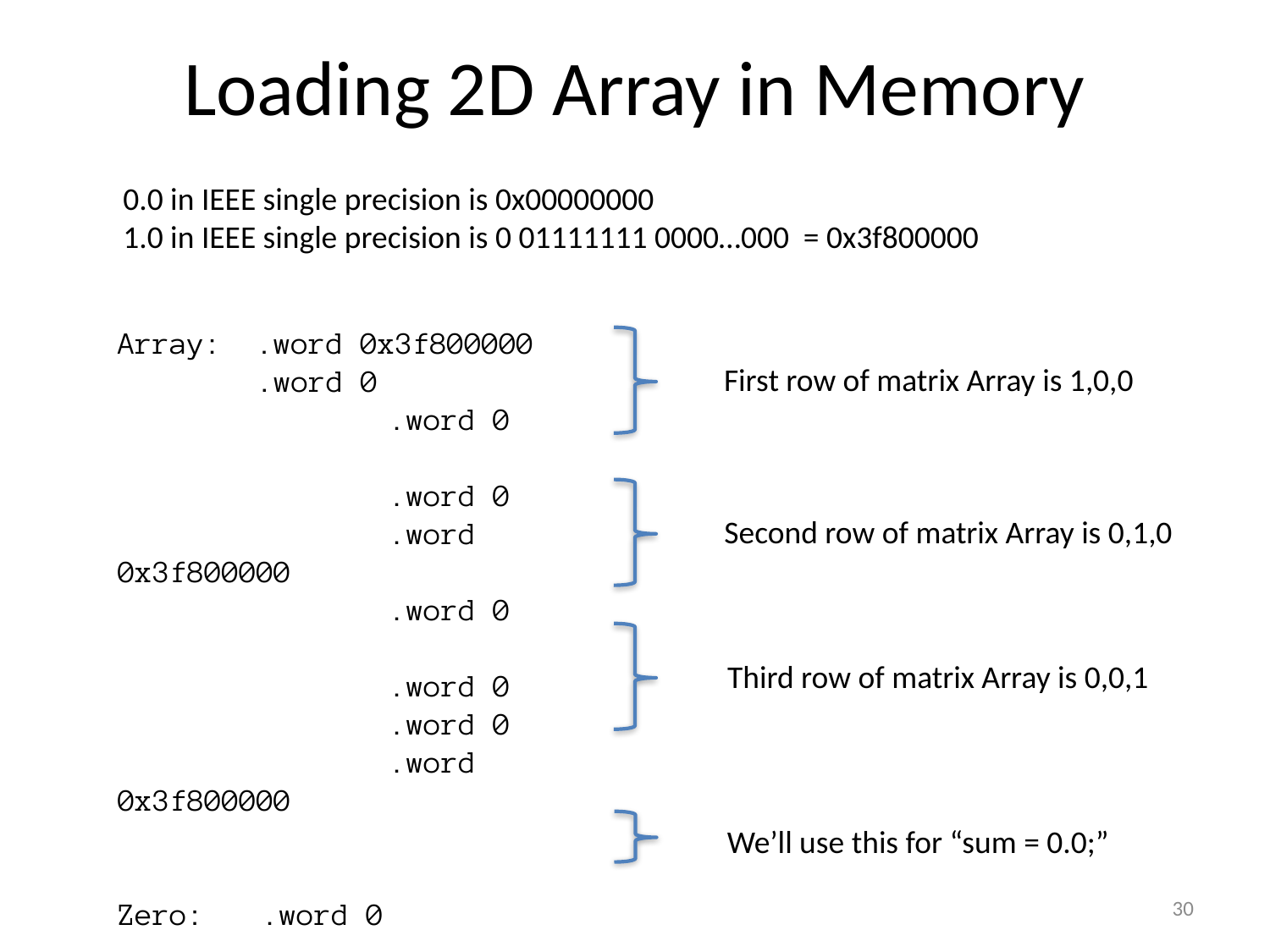

# Loading 2D Array in Memory
0.0 in IEEE single precision is 0x00000000
1.0 in IEEE single precision is 0 01111111 0000…000  = 0x3f800000
Array:  .word 0x3f800000
        .word 0
		 .word 0

		 .word 0
		 .word 0x3f800000
		 .word 0

		 .word 0
		 .word 0
		 .word 0x3f800000

Zero:	 .word 0

First row of matrix Array is 1,0,0

Second row of matrix Array is 0,1,0

Third row of matrix Array is 0,0,1

We’ll use this for “sum = 0.0;”
30